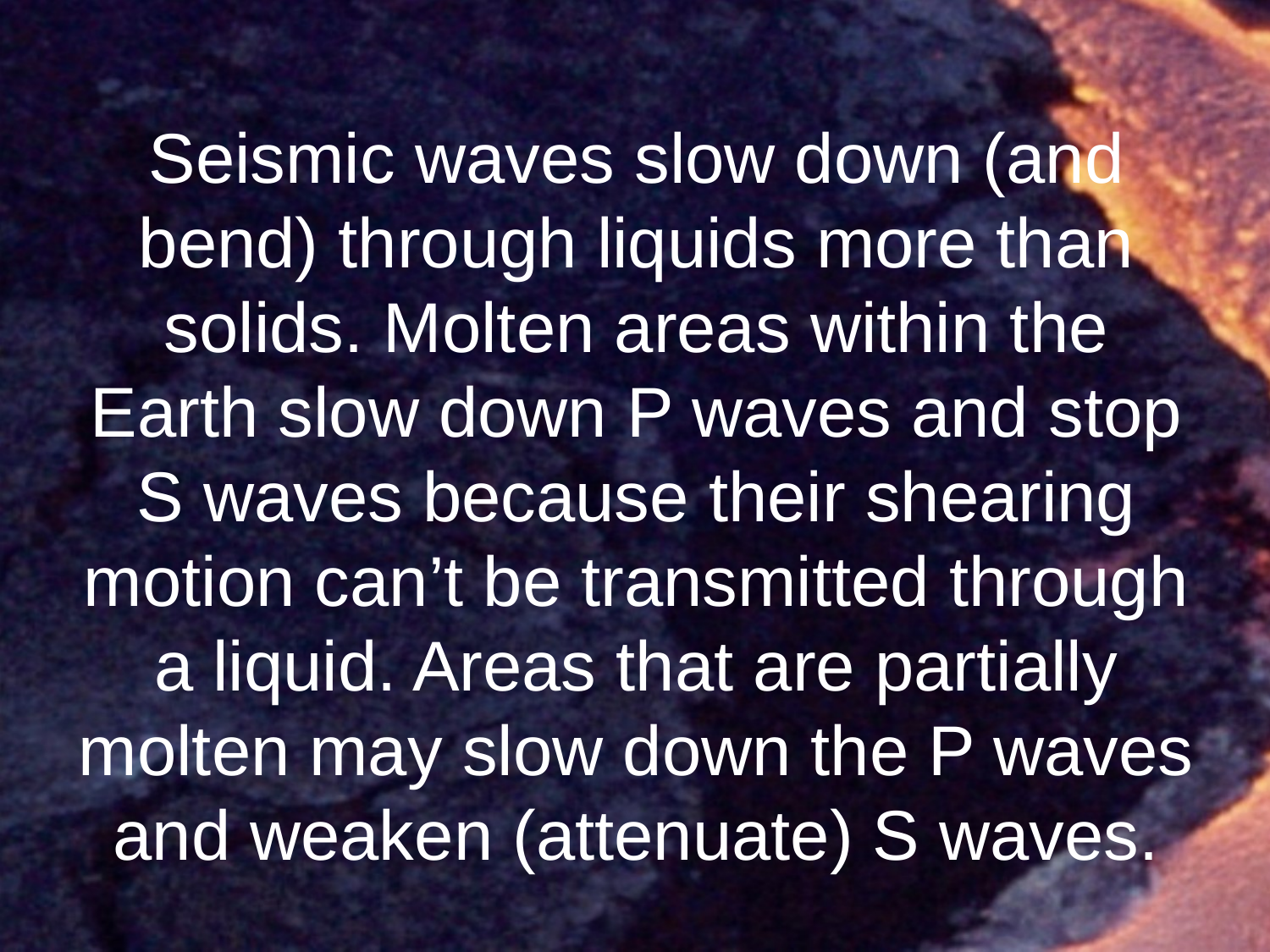

Seismic waves slow down (and bend) through liquids more than solids. Molten areas within the Earth slow down P waves and stop S waves because their shearing motion can’t be transmitted through a liquid. Areas that are partially molten may slow down the P waves and weaken (attenuate) S waves.